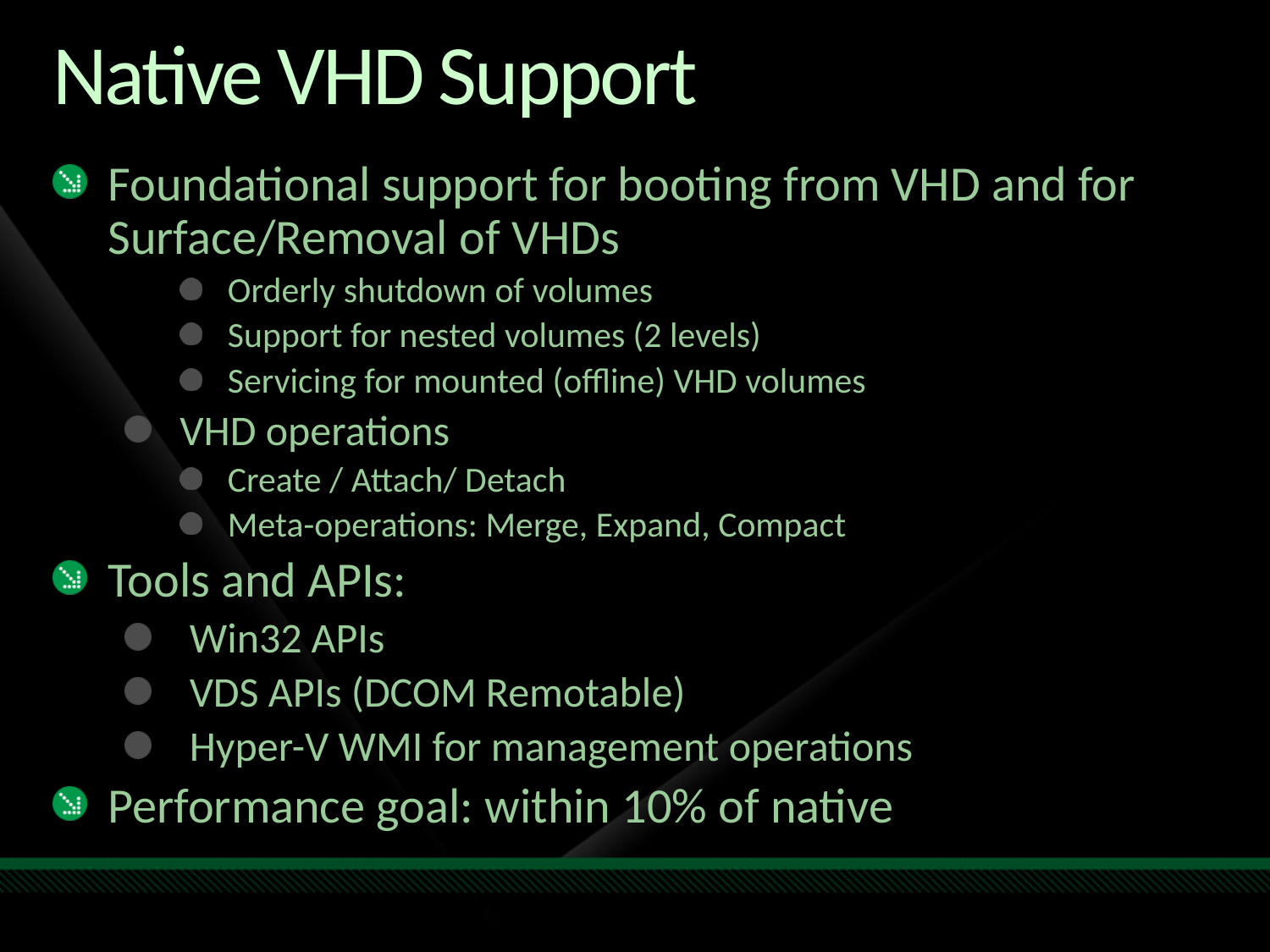

# Native VHD Support
Foundational support for booting from VHD and for Surface/Removal of VHDs
Orderly shutdown of volumes
Support for nested volumes (2 levels)
Servicing for mounted (offline) VHD volumes
VHD operations
Create / Attach/ Detach
Meta-operations: Merge, Expand, Compact
Tools and APIs:
 Win32 APIs
 VDS APIs (DCOM Remotable)
 Hyper-V WMI for management operations
Performance goal: within 10% of native